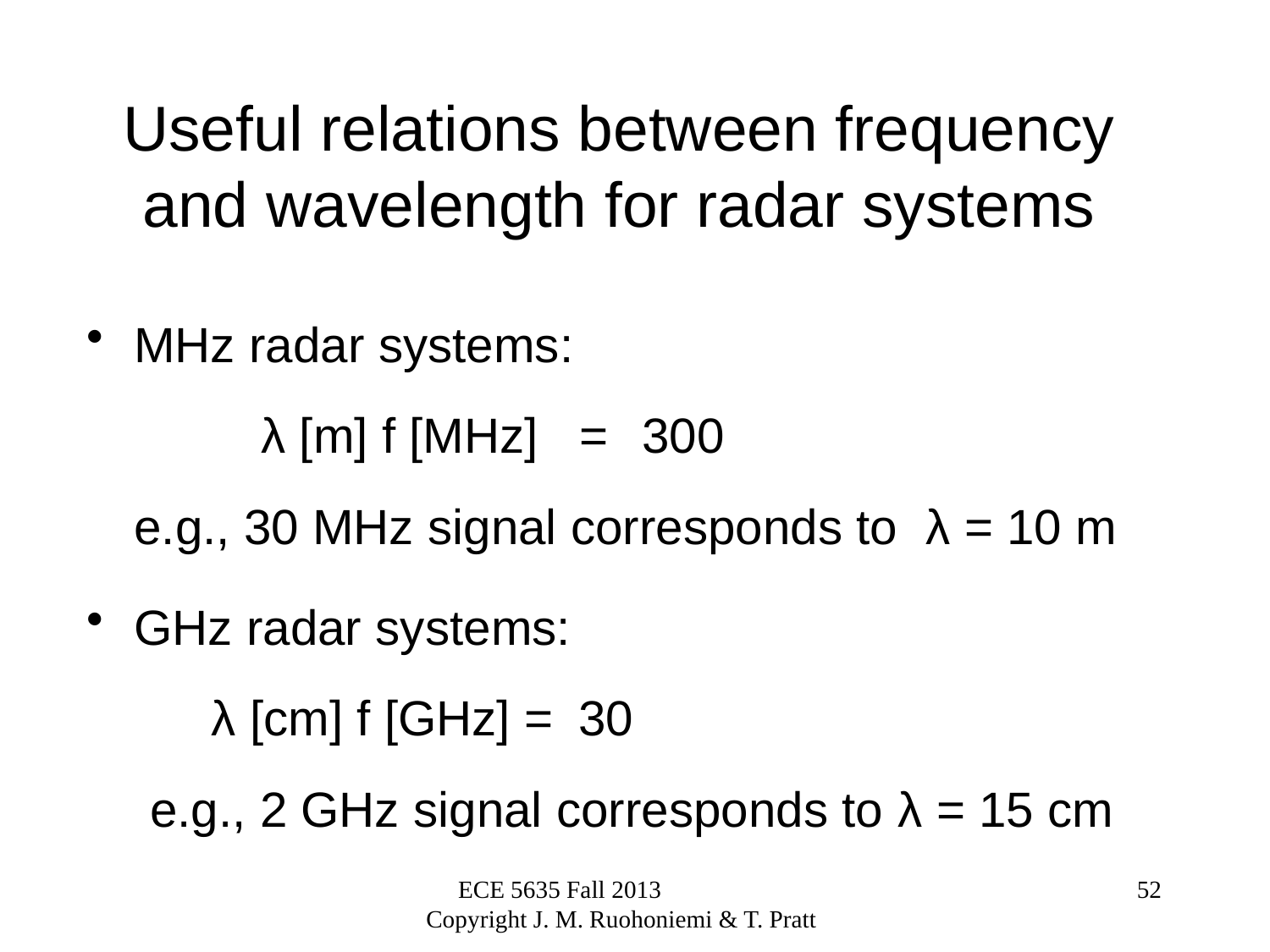

Useful relations between frequency and wavelength for radar systems
MHz radar systems:
		λ [m] f [MHz]   =	300
	e.g., 30 MHz signal corresponds to  λ = 10 m
GHz radar systems:
	 λ [cm] f [GHz] =	30
e.g., 2 GHz signal corresponds to λ = 15 cm

ECE 5635 Fall 2013                      Copyright J. M. Ruohoniemi & T. Pratt
52